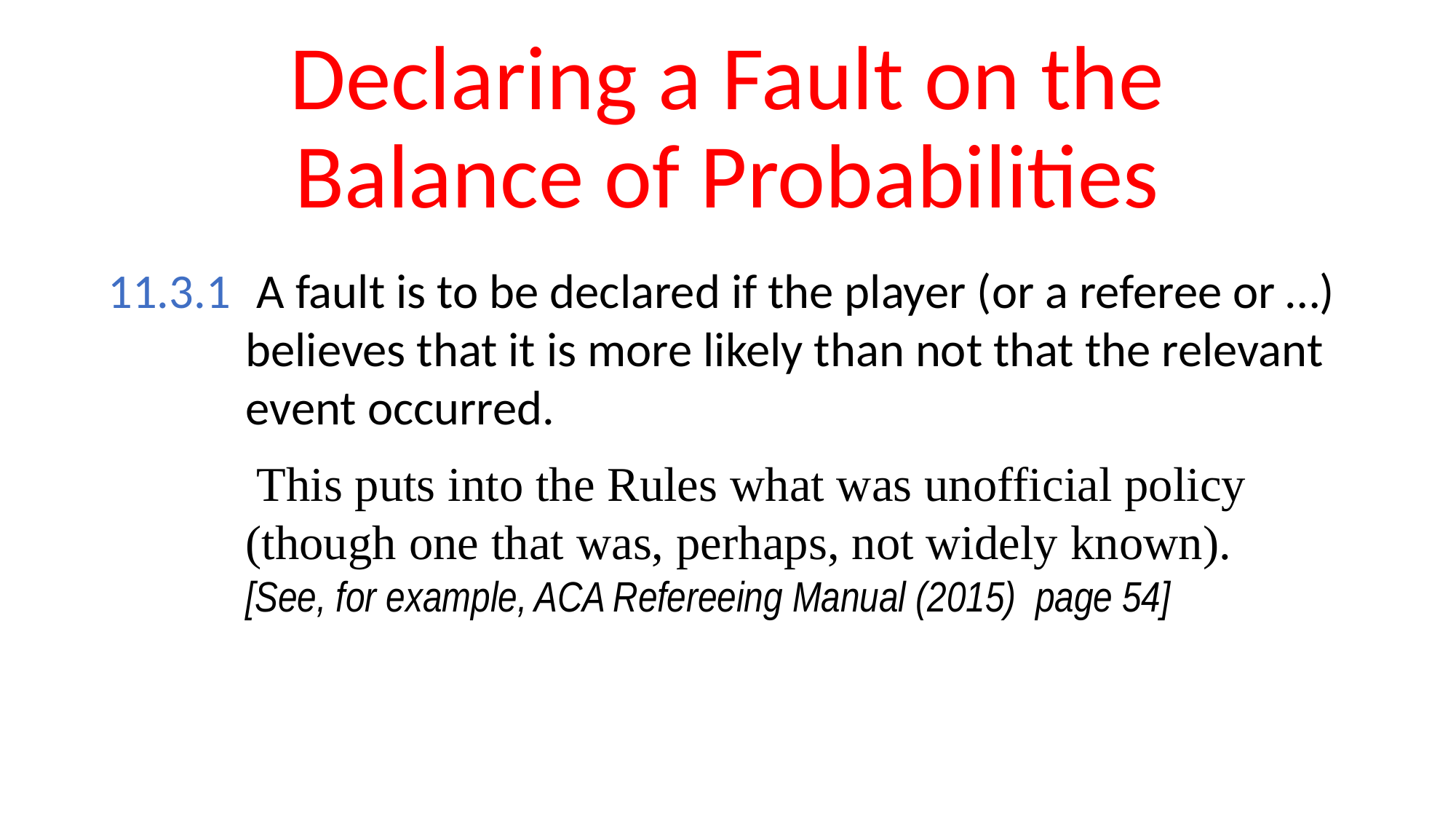

# Declaring a Fault on the Balance of Probabilities
11.3.1	 A fault is to be declared if the player (or a referee or …) believes that it is more likely than not that the relevant event occurred.
	 This puts into the Rules what was unofficial policy (though one that was, perhaps, not widely known).
[See, for example, ACA Refereeing Manual (2015)  page 54]